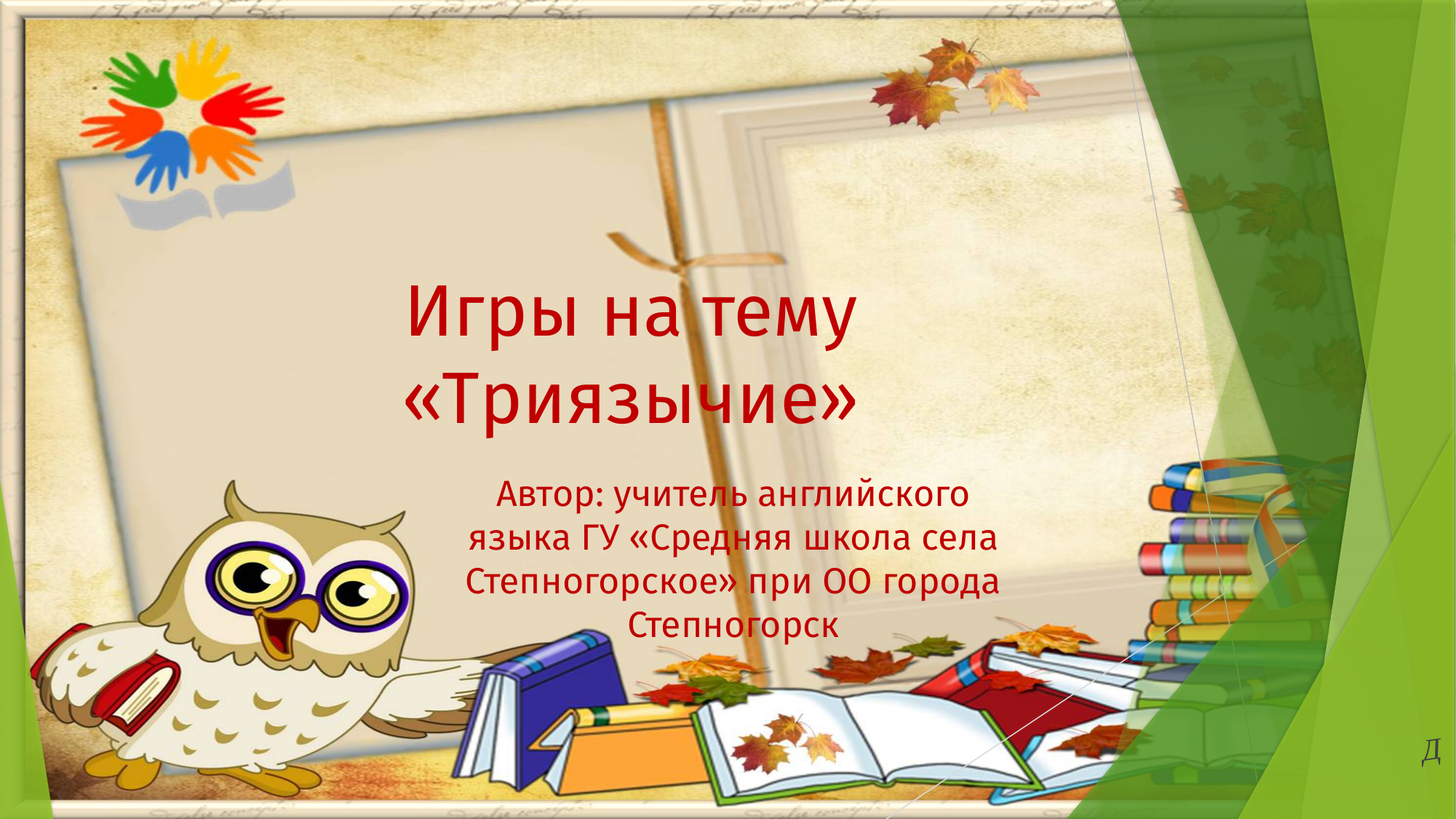

Игры на тему «Триязычие»
Автор: учитель английского языка ГУ «Средняя школа села Степногорское» при ОО города Степногорск
Данные об авторе